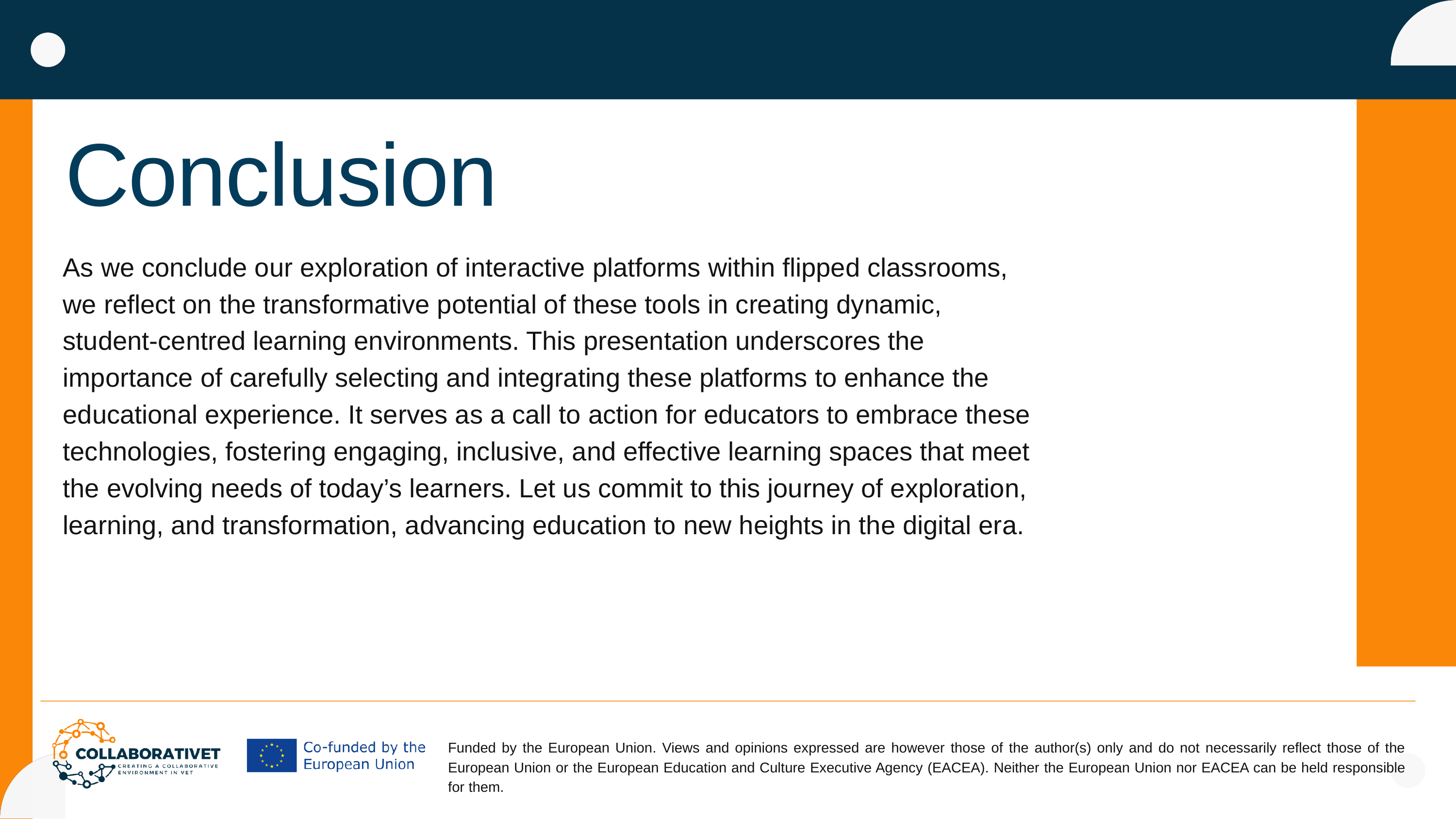

Conclusion
As we conclude our exploration of interactive platforms within flipped classrooms, we reflect on the transformative potential of these tools in creating dynamic, student-centred learning environments. This presentation underscores the importance of carefully selecting and integrating these platforms to enhance the educational experience. It serves as a call to action for educators to embrace these technologies, fostering engaging, inclusive, and effective learning spaces that meet the evolving needs of today’s learners. Let us commit to this journey of exploration, learning, and transformation, advancing education to new heights in the digital era.

Funded by the European Union. Views and opinions expressed are however those of the author(s) only and do not necessarily reflect those of the European Union or the European Education and Culture Executive Agency (EACEA). Neither the European Union nor EACEA can be held responsible for them.